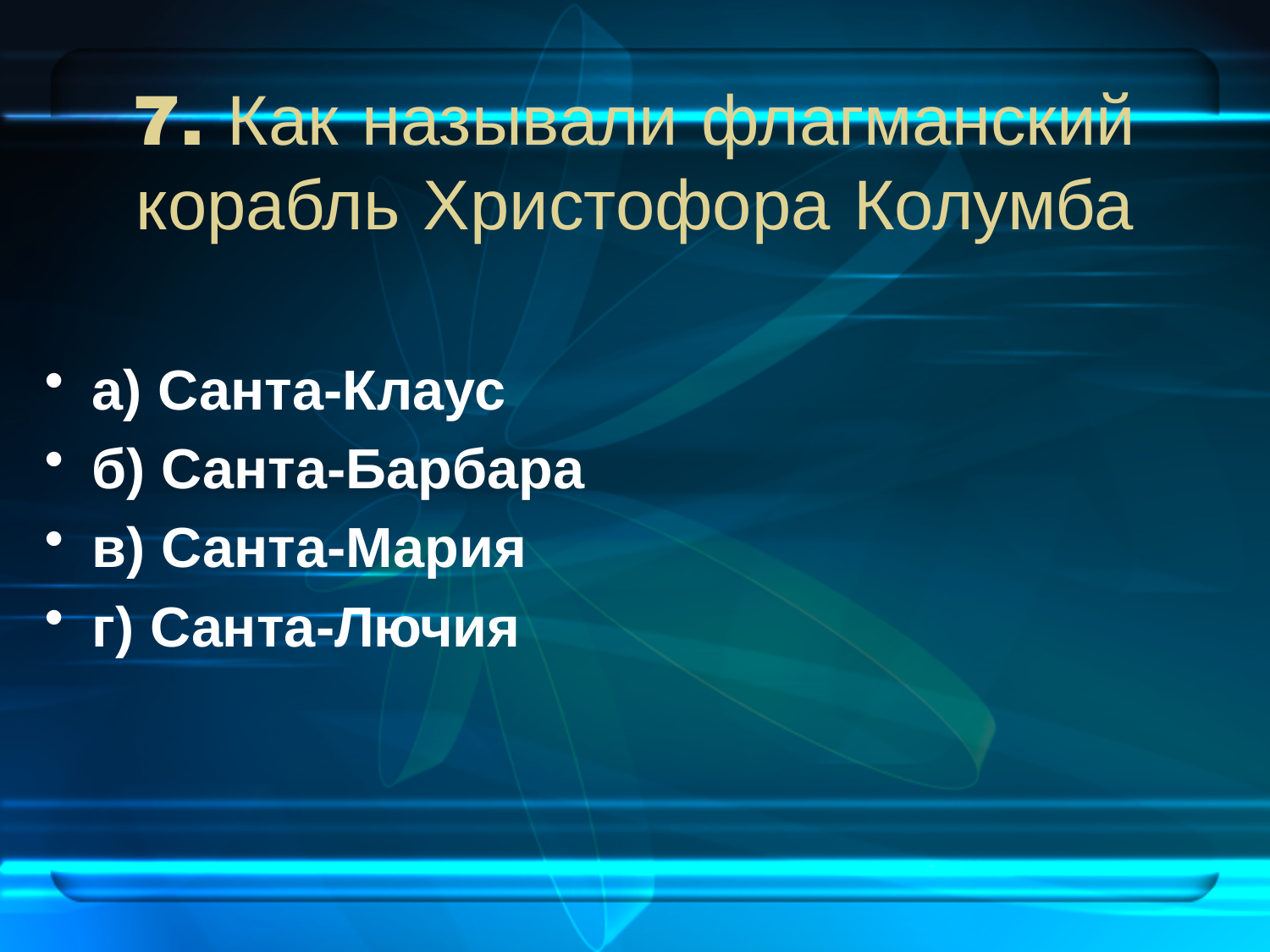

# 7. Как называли флагманский корабль Христофора Колумба
а) Санта-Клаус
б) Санта-Барбара
в) Санта-Мария
г) Санта-Лючия